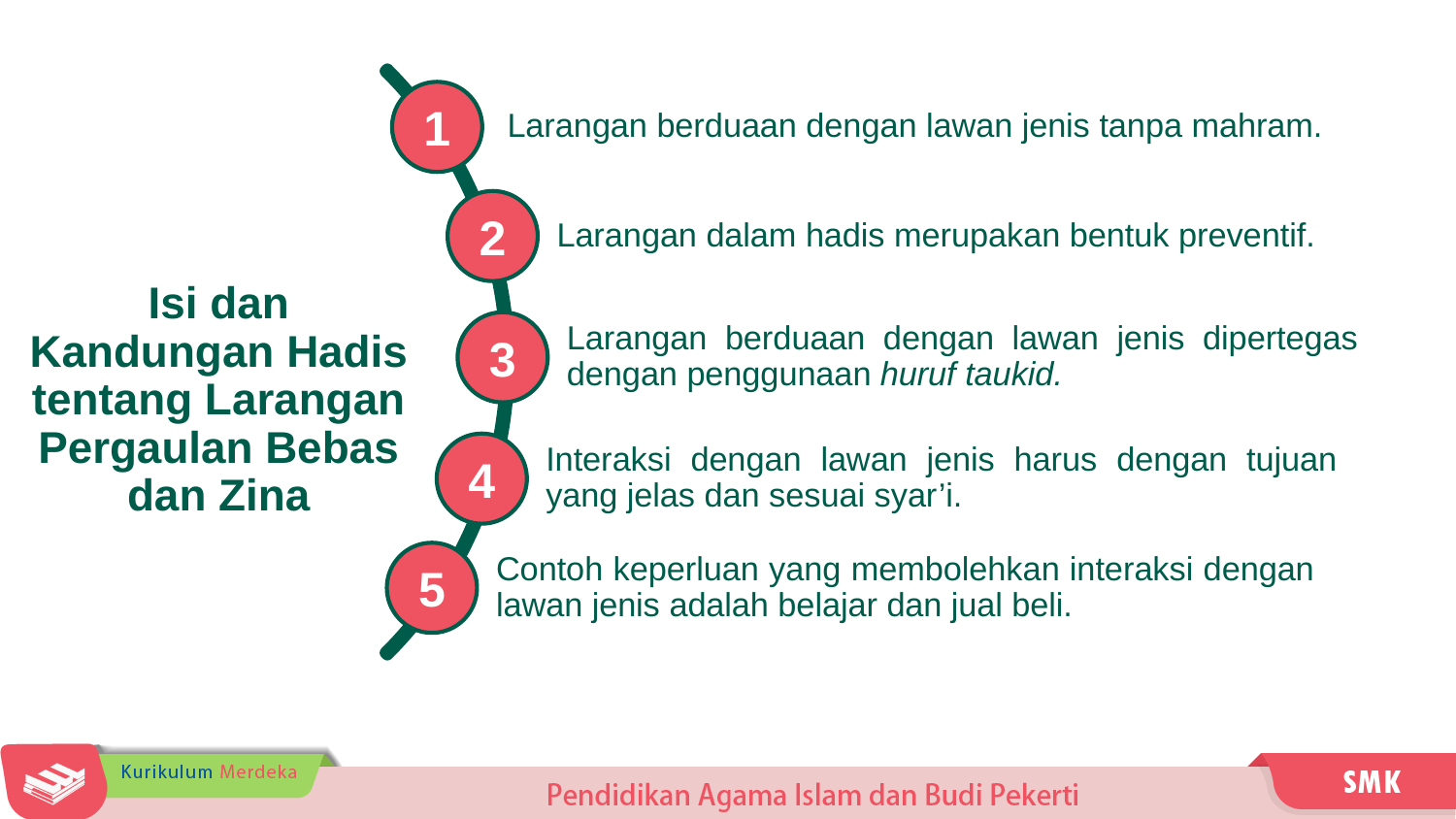

1
2
3
4
5
Larangan berduaan dengan lawan jenis tanpa mahram.
Larangan dalam hadis merupakan bentuk preventif.
Larangan berduaan dengan lawan jenis dipertegas dengan penggunaan huruf taukid.
Interaksi dengan lawan jenis harus dengan tujuan yang jelas dan sesuai syar’i.
Contoh keperluan yang membolehkan interaksi dengan lawan jenis adalah belajar dan jual beli.
Isi dan Kandungan Hadis tentang Larangan Pergaulan Bebas dan Zina